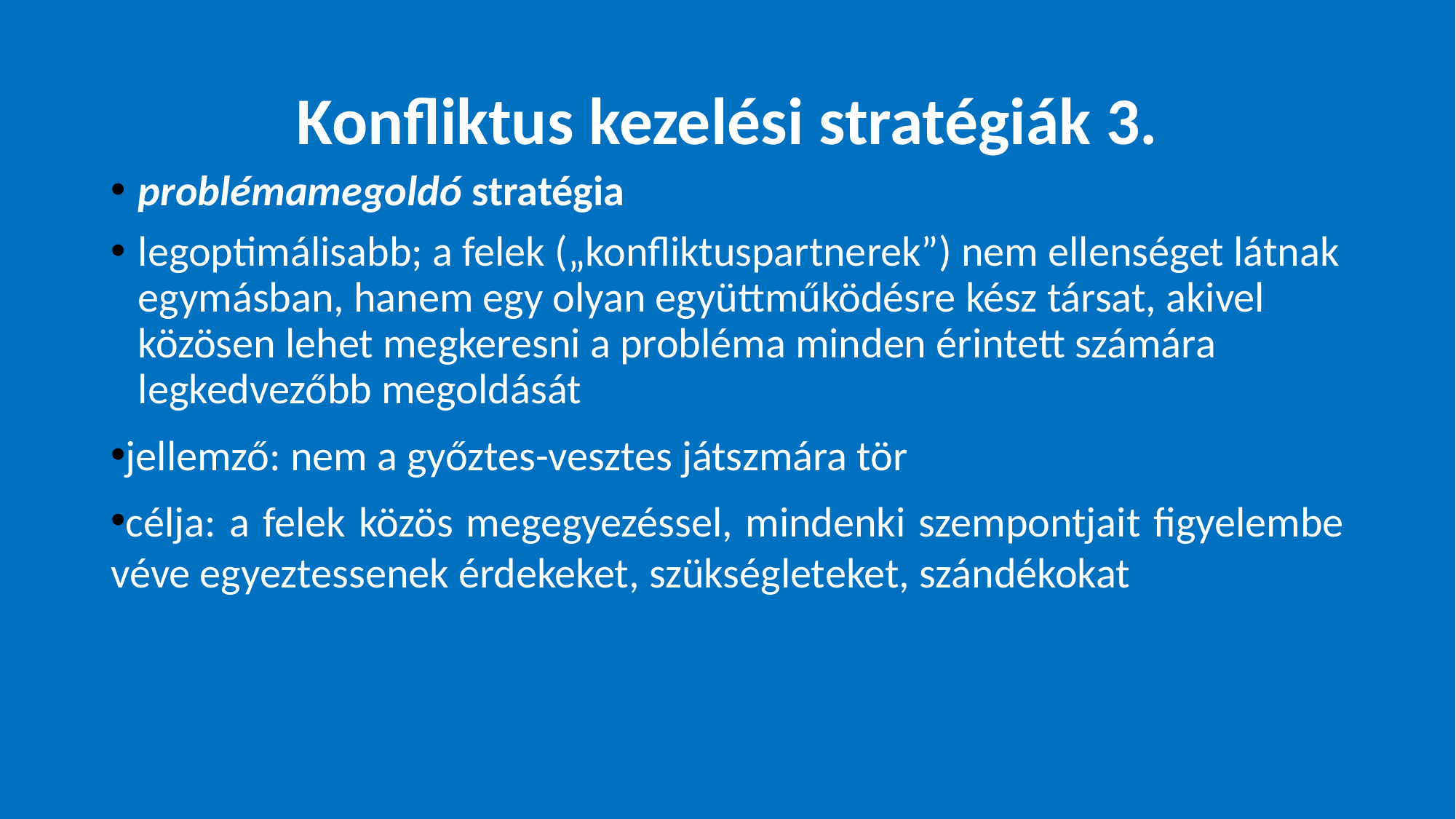

# Konfliktus kezelési stratégiák 3.
problémamegoldó stratégia
legoptimálisabb; a felek („konfliktuspartnerek”) nem ellenséget látnak egymásban, hanem egy olyan együttműködésre kész társat, akivel közösen lehet megkeresni a probléma minden érintett számára legkedvezőbb megoldását
jellemző: nem a győztes-vesztes játszmára tör
célja: a felek közös megegyezéssel, mindenki szempontjait figyelembe véve egyeztessenek érdekeket, szükségleteket, szándékokat